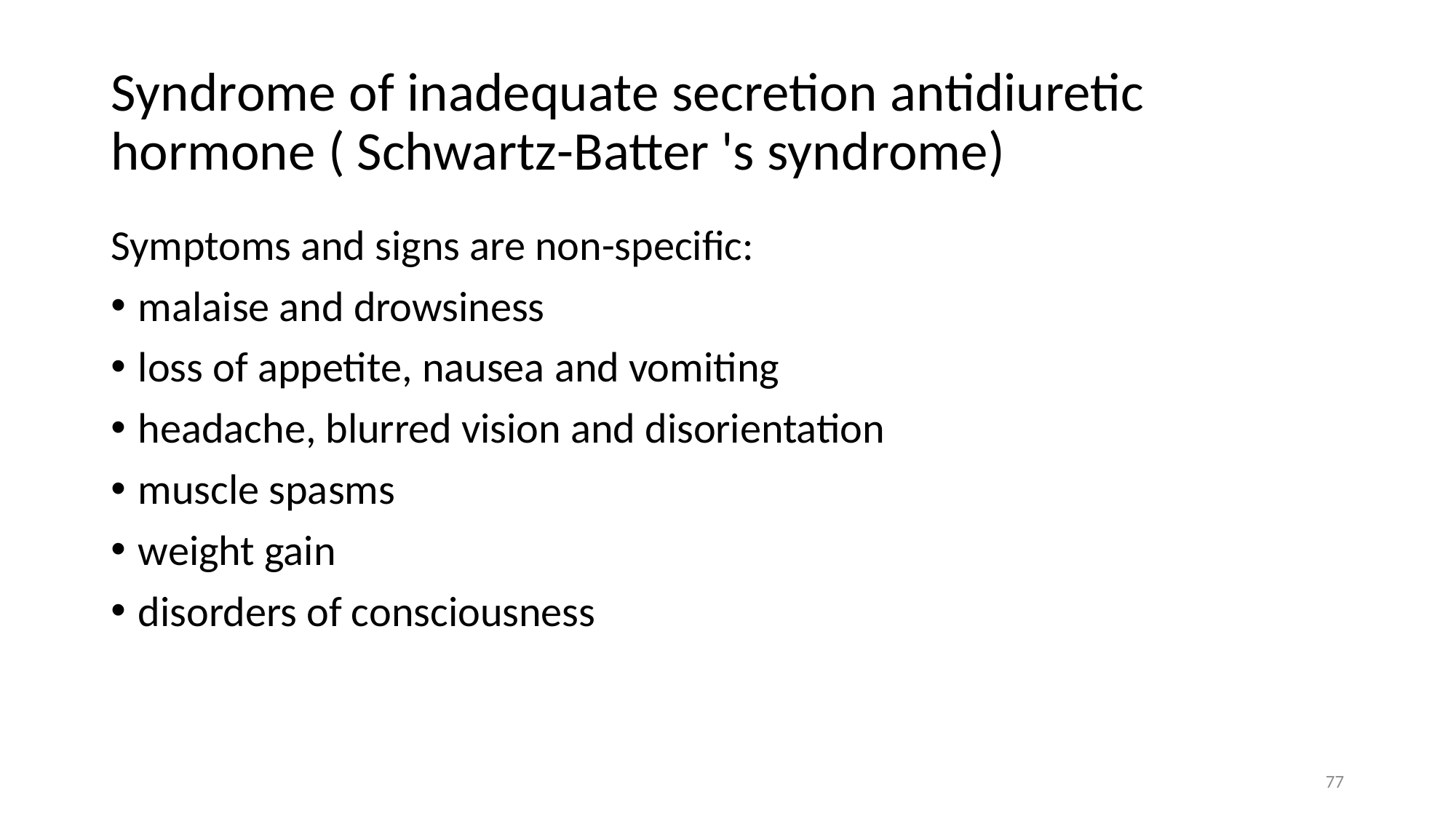

# Syndrome of inadequate secretion antidiuretic hormone ( Schwartz-Batter 's syndrome)
Symptoms and signs are non-specific:
malaise and drowsiness
loss of appetite, nausea and vomiting
headache, blurred vision and disorientation
muscle spasms
weight gain
disorders of consciousness

77